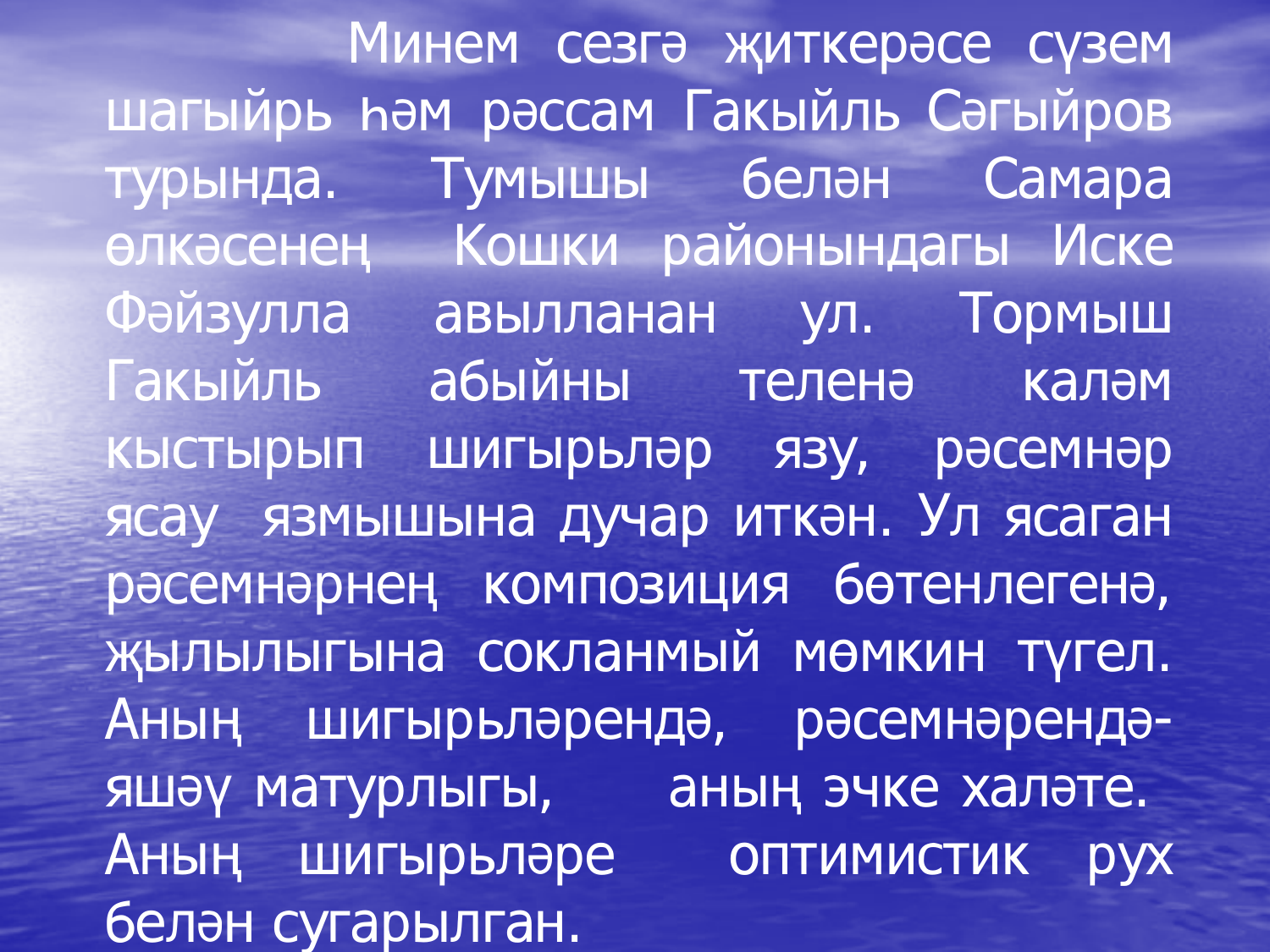

Минем сезгә җиткерәсе сүзем шагыйрь һәм рәссам Гакыйль Сәгыйров турында. Тумышы белән Самара өлкәсенең  Кошки районындагы Иске Фәйзулла авылланан ул. Тормыш Гакыйль абыйны теленә каләм кыстырып шигырьләр язу, рәсемнәр ясау  язмышына дучар иткән. Ул ясаган рәсемнәрнең композиция бөтенлегенә, җылылыгына сокланмый мөмкин түгел. Аның шигырьләрендә, рәсемнәрендә-яшәү матурлыгы,     аның эчке халәте.  Аның шигырьләре  оптимистик рух белән сугарылган.